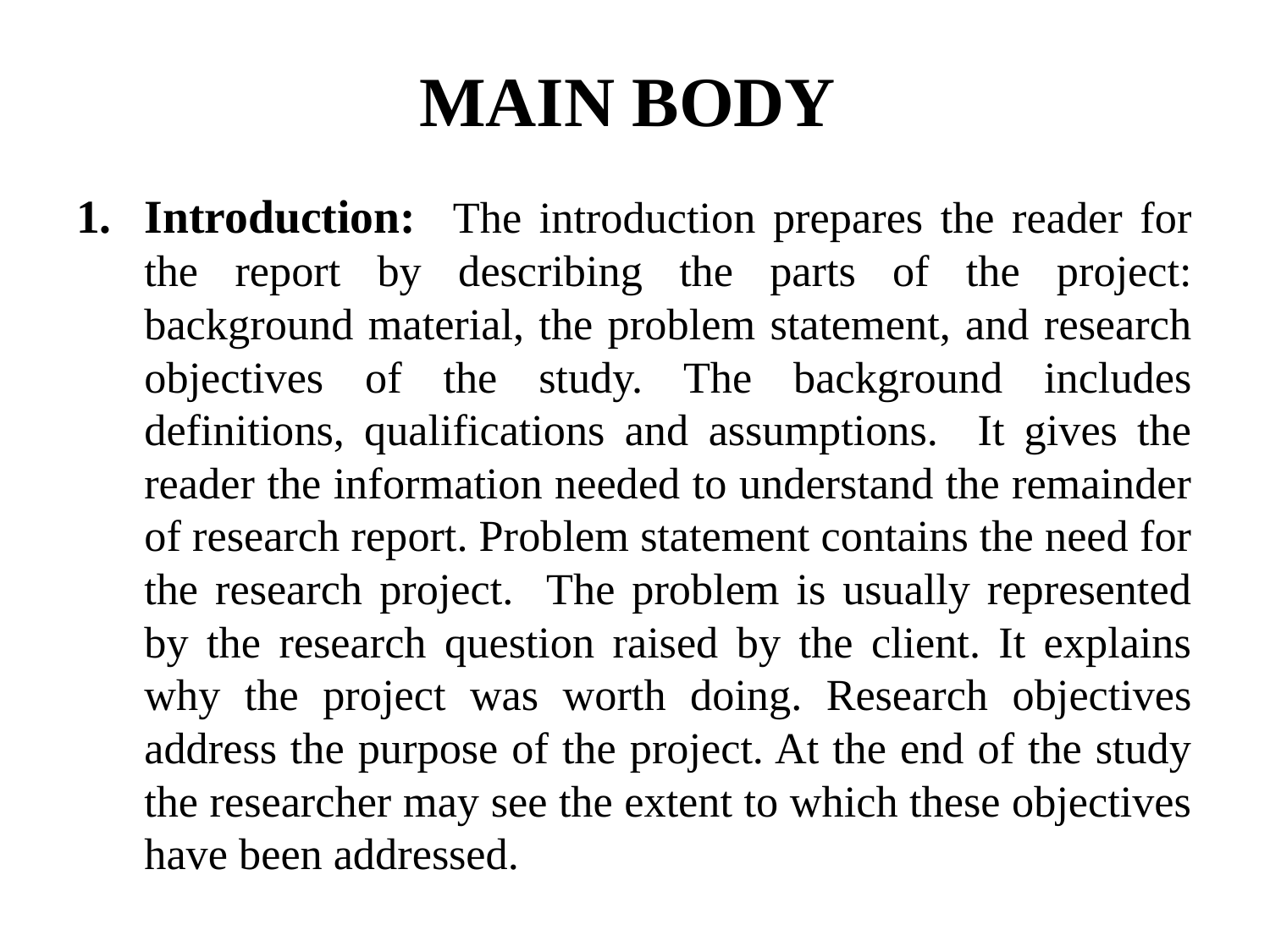

# MAIN BODY
Introduction:  The introduction prepares the reader for the report by describing the parts of the project: background material, the problem statement, and research objectives of the study. The background includes definitions, qualifications and assumptions.  It gives the reader the information needed to understand the remainder of research report. Problem statement contains the need for the research project.  The problem is usually represented by the research question raised by the client. It explains why the project was worth doing. Research objectives address the purpose of the project. At the end of the study the researcher may see the extent to which these objectives have been addressed.